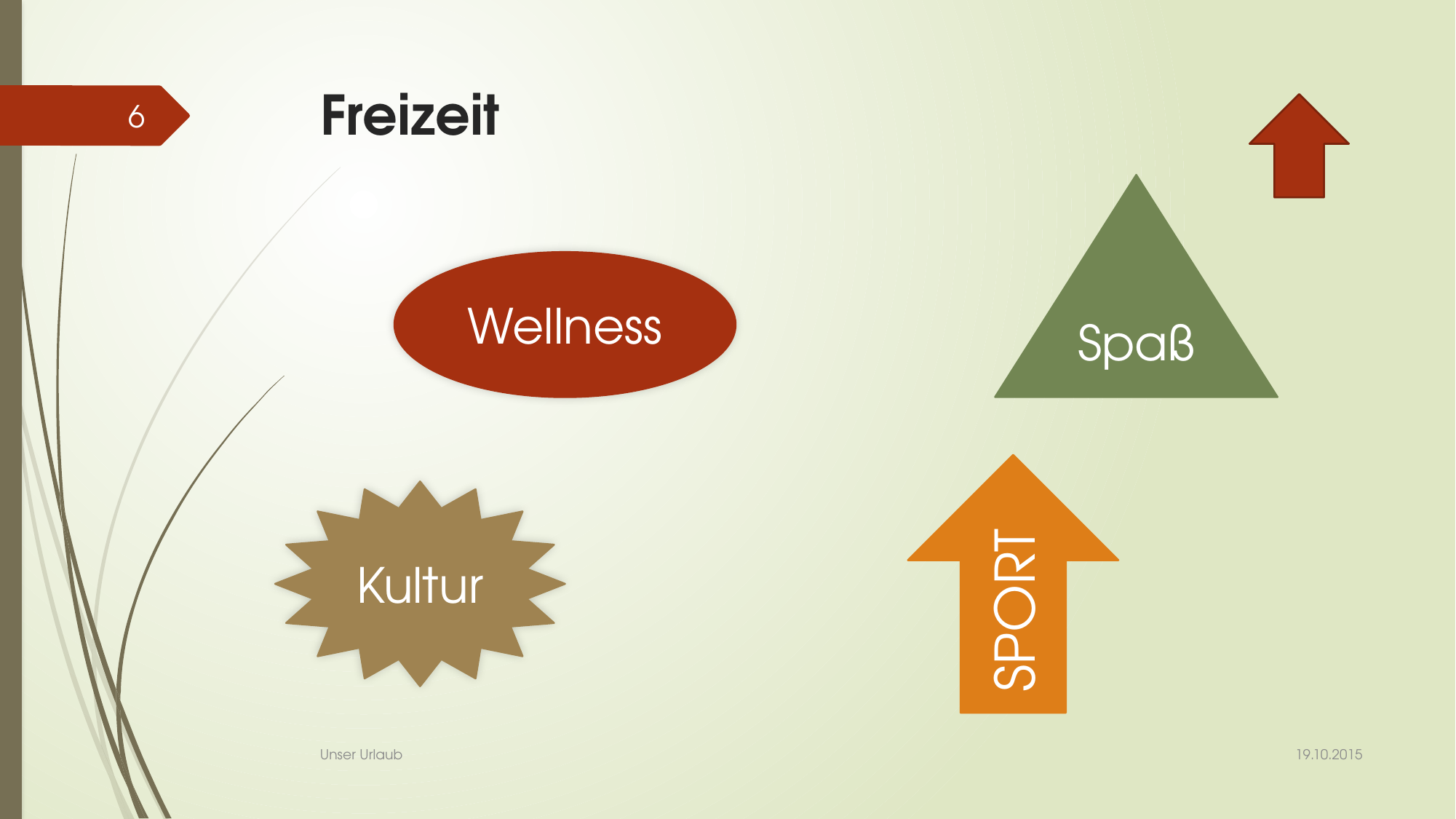

# Freizeit
6
Spaß
Wellness
SPORT
Kultur
19.10.2015
Unser Urlaub